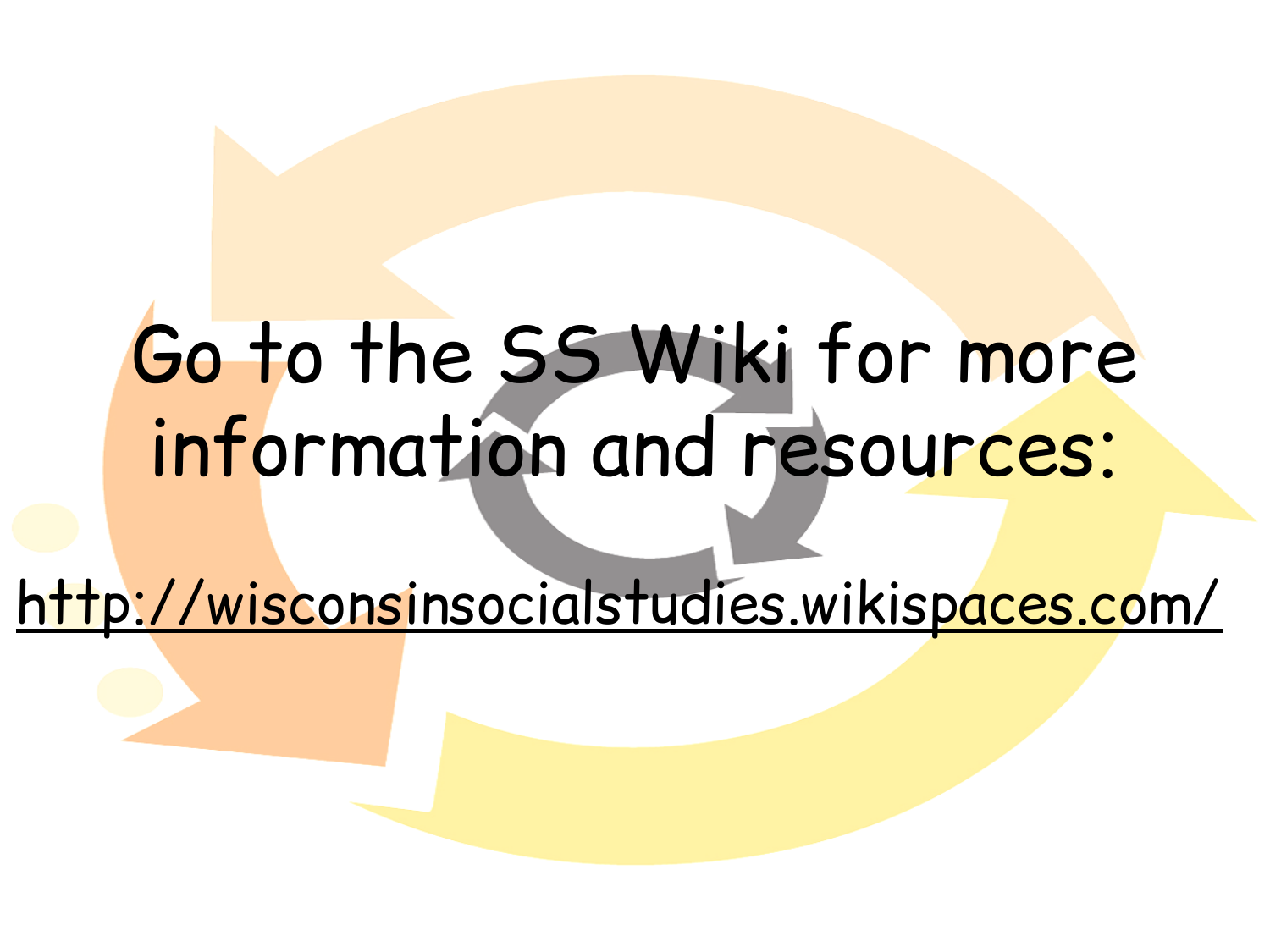

# Go to the SS Wiki for more information and resources:
http://wisconsinsocialstudies.wikispaces.com/